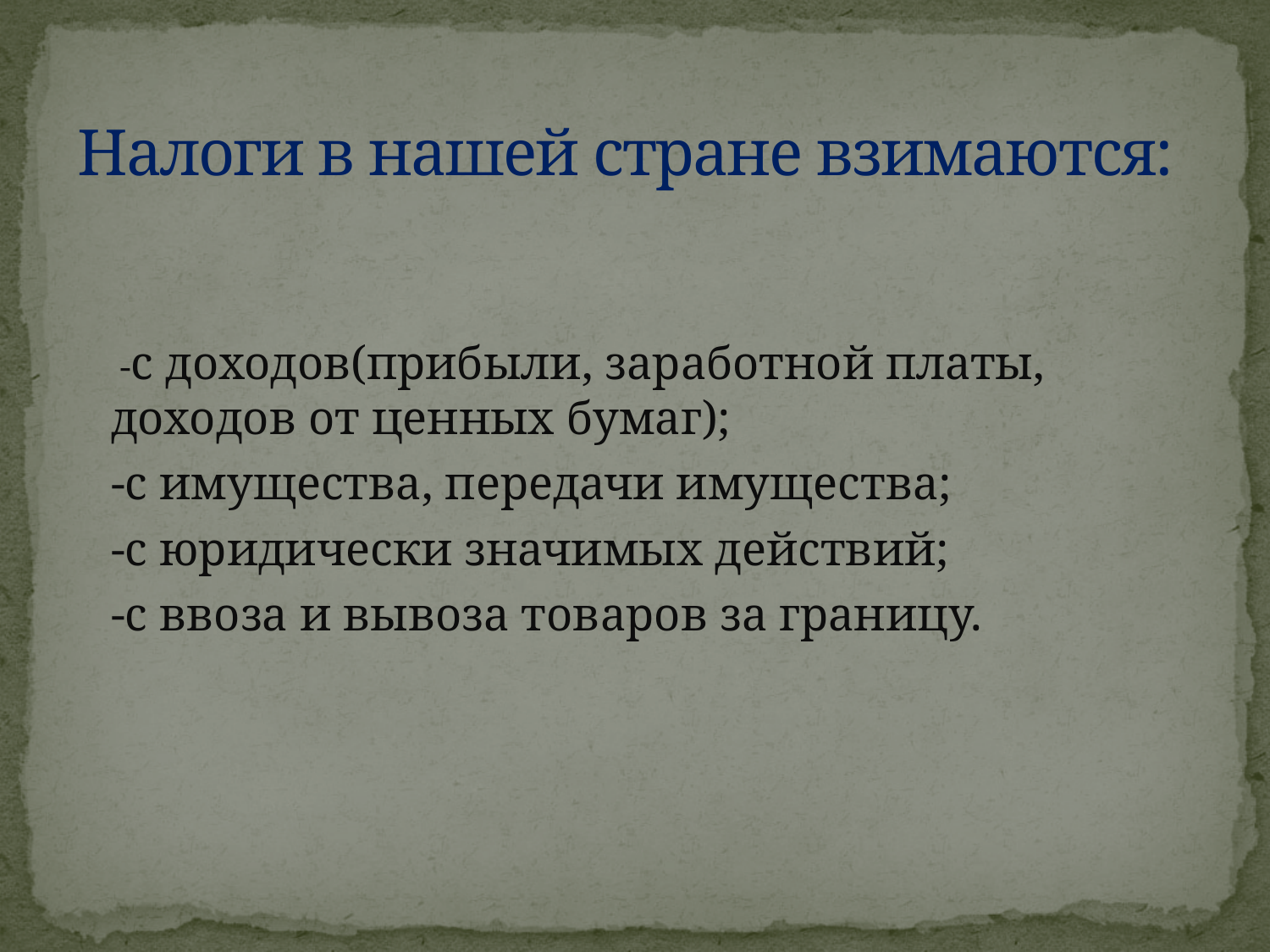

# Налоги в нашей стране взимаются:
 -с доходов(прибыли, заработной платы, доходов от ценных бумаг);
-с имущества, передачи имущества;
-с юридически значимых действий;
-с ввоза и вывоза товаров за границу.